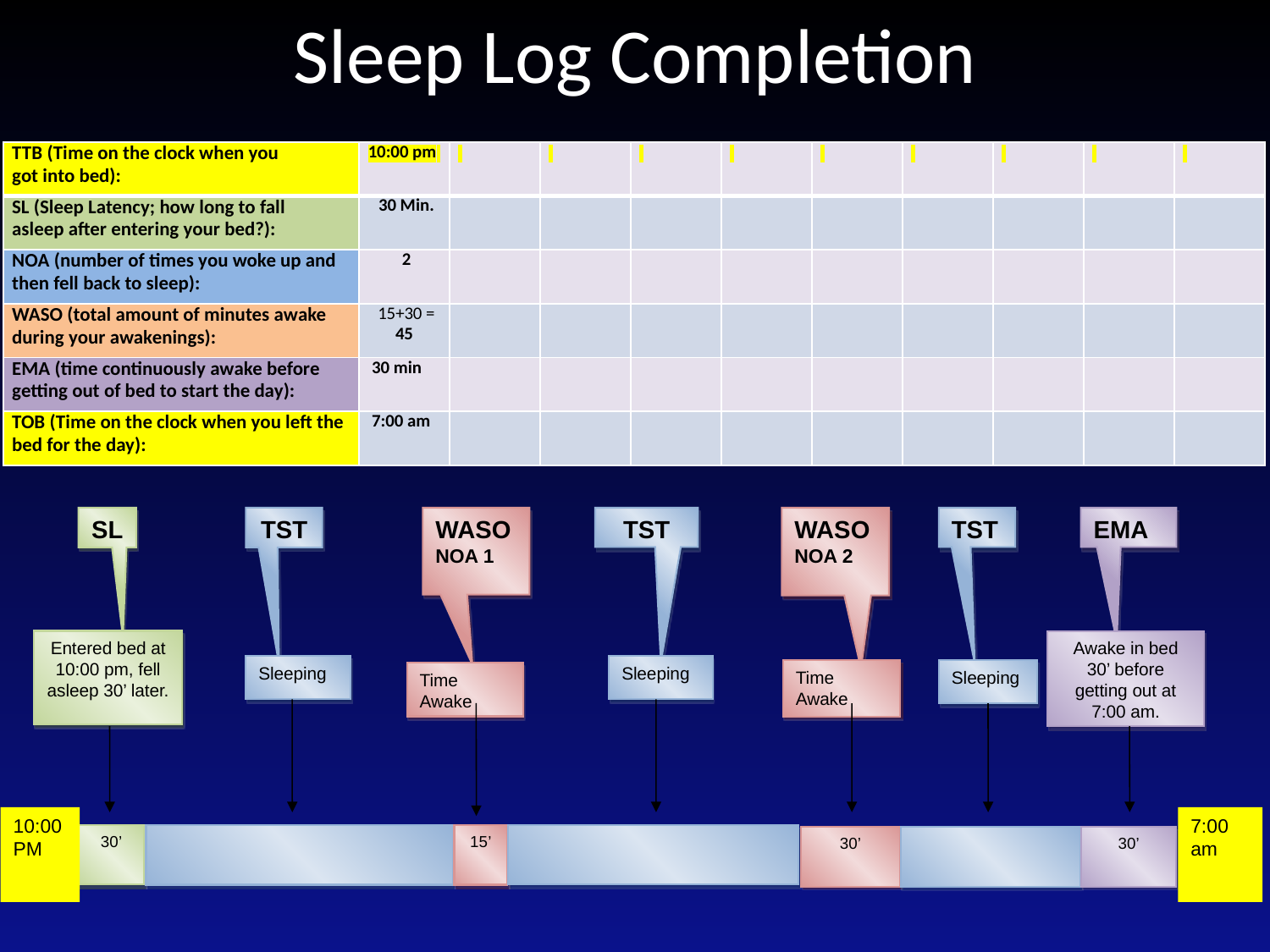

Sleep Log Completion

| TTB (Time on the clock when you got into bed): | 10:00 pm |  |  |  |  |  |  |  |  |  |
| --- | --- | --- | --- | --- | --- | --- | --- | --- | --- | --- |
| SL (Sleep Latency; how long to fall asleep after entering your bed?): | 30 Min. |  |  |  |  |  |  |  |  |  |
| NOA (number of times you woke up and then fell back to sleep): | 2 |  |  |  |  |  |  |  |  |  |
| WASO (total amount of minutes awake during your awakenings): | 15+30 = 45 |  |  |  |  |  |  |  |  |  |
| EMA (time continuously awake before getting out of bed to start the day): | 30 min |  |  |  |  |  |  |  |  |  |
| TOB (Time on the clock when you left the bed for the day): | 7:00 am |  |  |  |  |  |  |  |  |  |

SL
TST
WASO
NOA 1

TST
WASO
NOA 2
TST
EMA
Entered bed at 10:00 pm, fell asleep 30’ later.
Awake in bed 30’ before getting out at 7:00 am.
Sleeping
Sleeping
Time Awake
Sleeping
Time Awake

7:00 am
10:00 PM
30’

15’

30’
30’